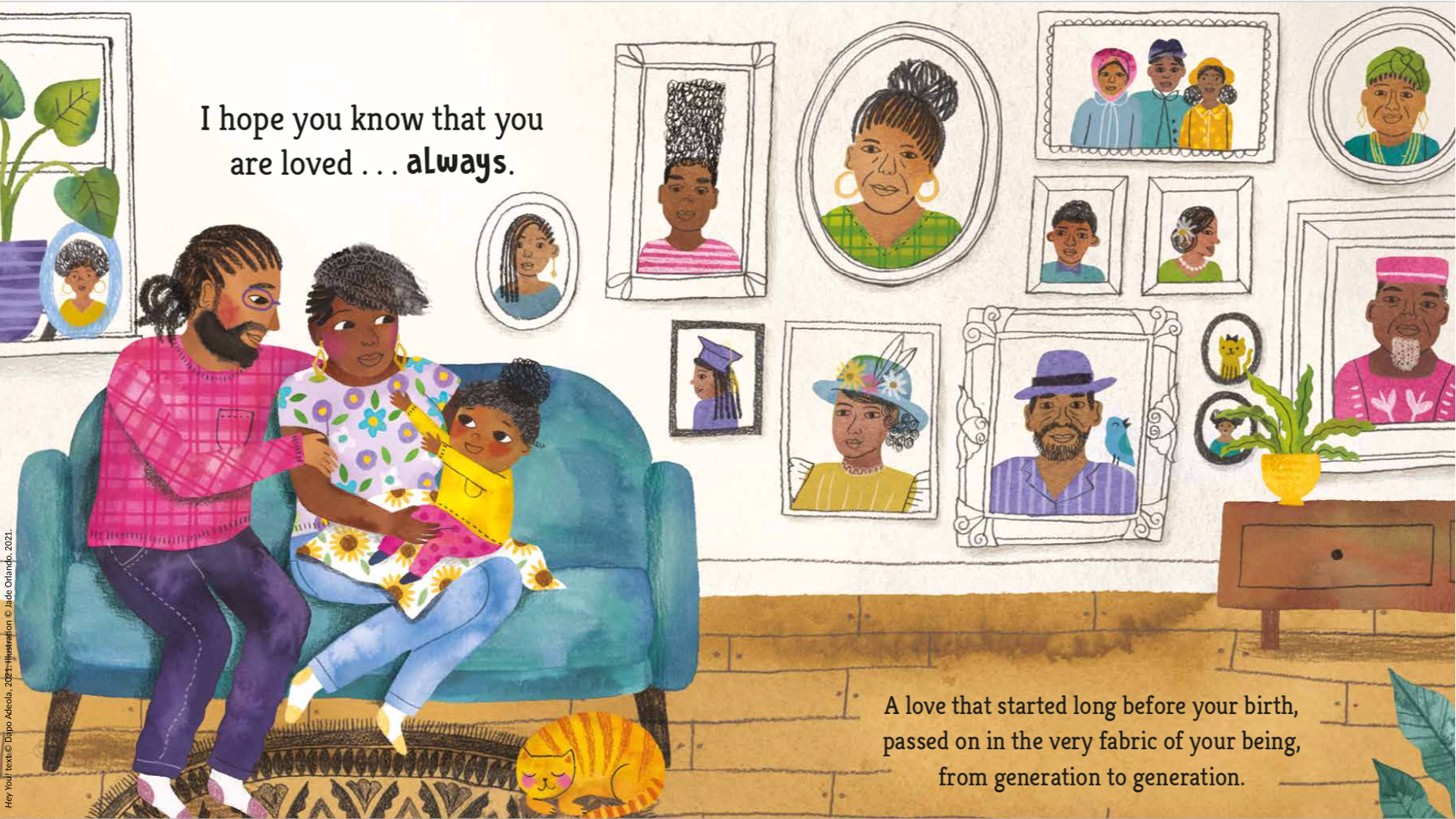

Hey You! text © Dapo Adeola, 2021. Illustration © Jade Orlando, 2021.